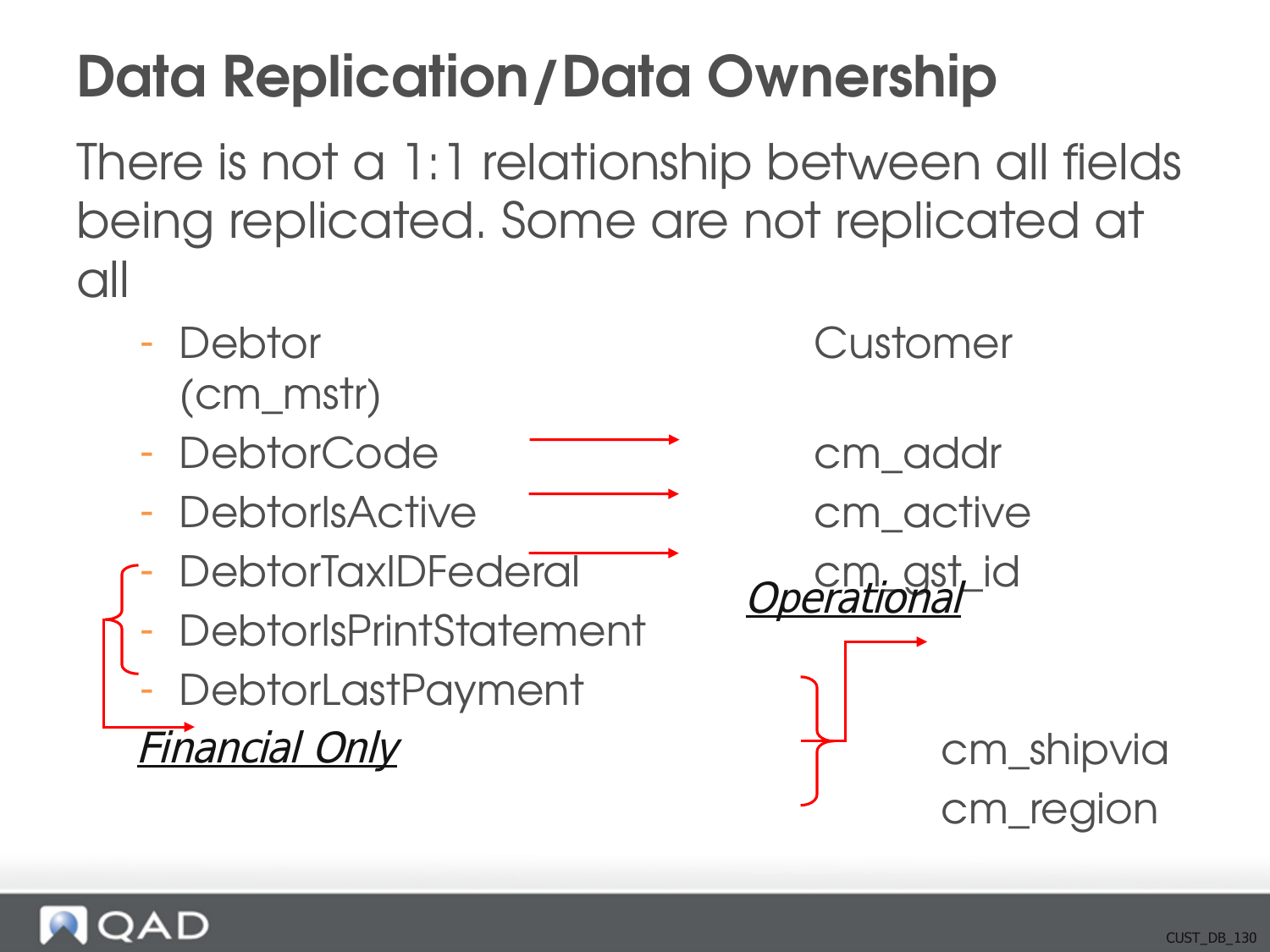

# Data Replication/Data Ownership
There is not a 1:1 relationship between all fields being replicated. Some are not replicated at all
Debtor 				Customer (cm_mstr)
DebtorCode			cm_addr
DebtorIsActive			cm_active
DebtorTaxIDFederal		cm_gst_id
DebtorIsPrintStatement
DebtorLastPayment
							cm_shipvia
							cm_region

Operational

Financial Only
CUST_DB_130